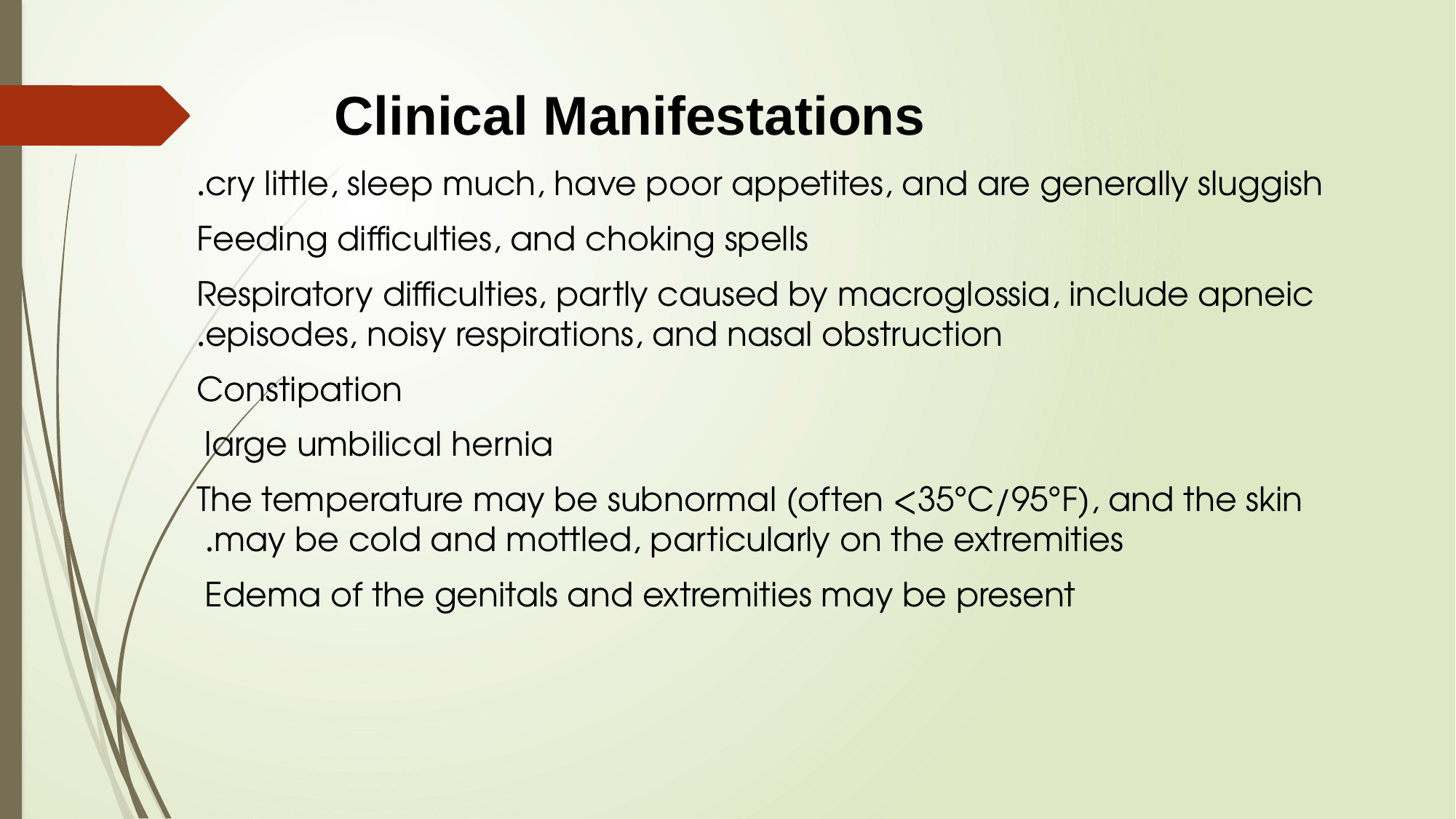

# Clinical Manifestations
 cry little, sleep much, have poor appetites, and are generally sluggish.
 Feeding difficulties, and choking spells
 Respiratory difficulties, partly caused by macroglossia, include apneic episodes, noisy respirations, and nasal obstruction.
Constipation
large umbilical hernia
The temperature may be subnormal (often <35°C/95°F), and the skin may be cold and mottled, particularly on the extremities.
Edema of the genitals and extremities may be present